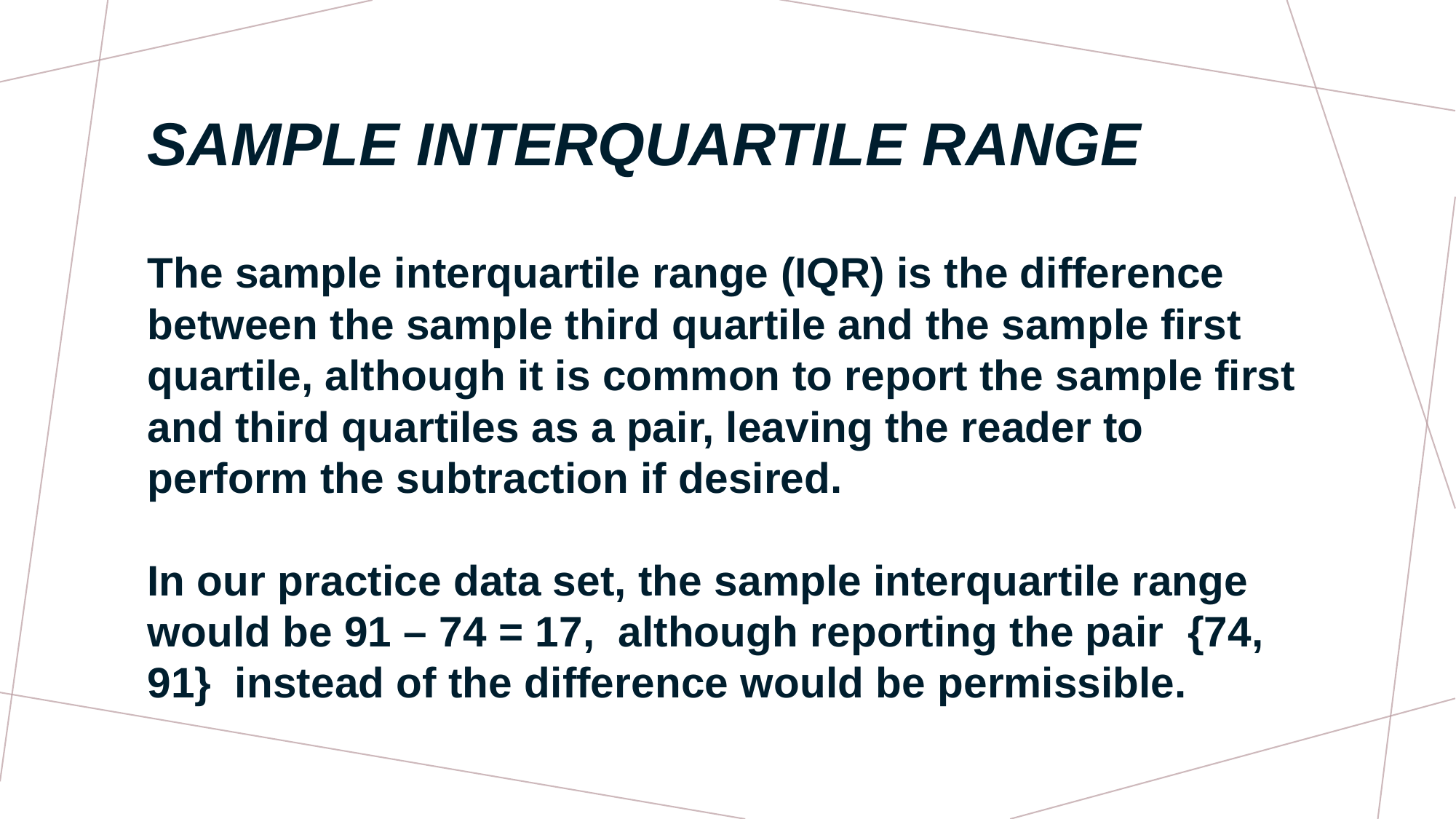

# SAMPLE INTERQUARTiLE RANGE
The sample interquartile range (IQR) is the difference between the sample third quartile and the sample first quartile, although it is common to report the sample first and third quartiles as a pair, leaving the reader to perform the subtraction if desired.

In our practice data set, the sample interquartile range would be 91 – 74 = 17,  although reporting the pair  {74, 91}  instead of the difference would be permissible.